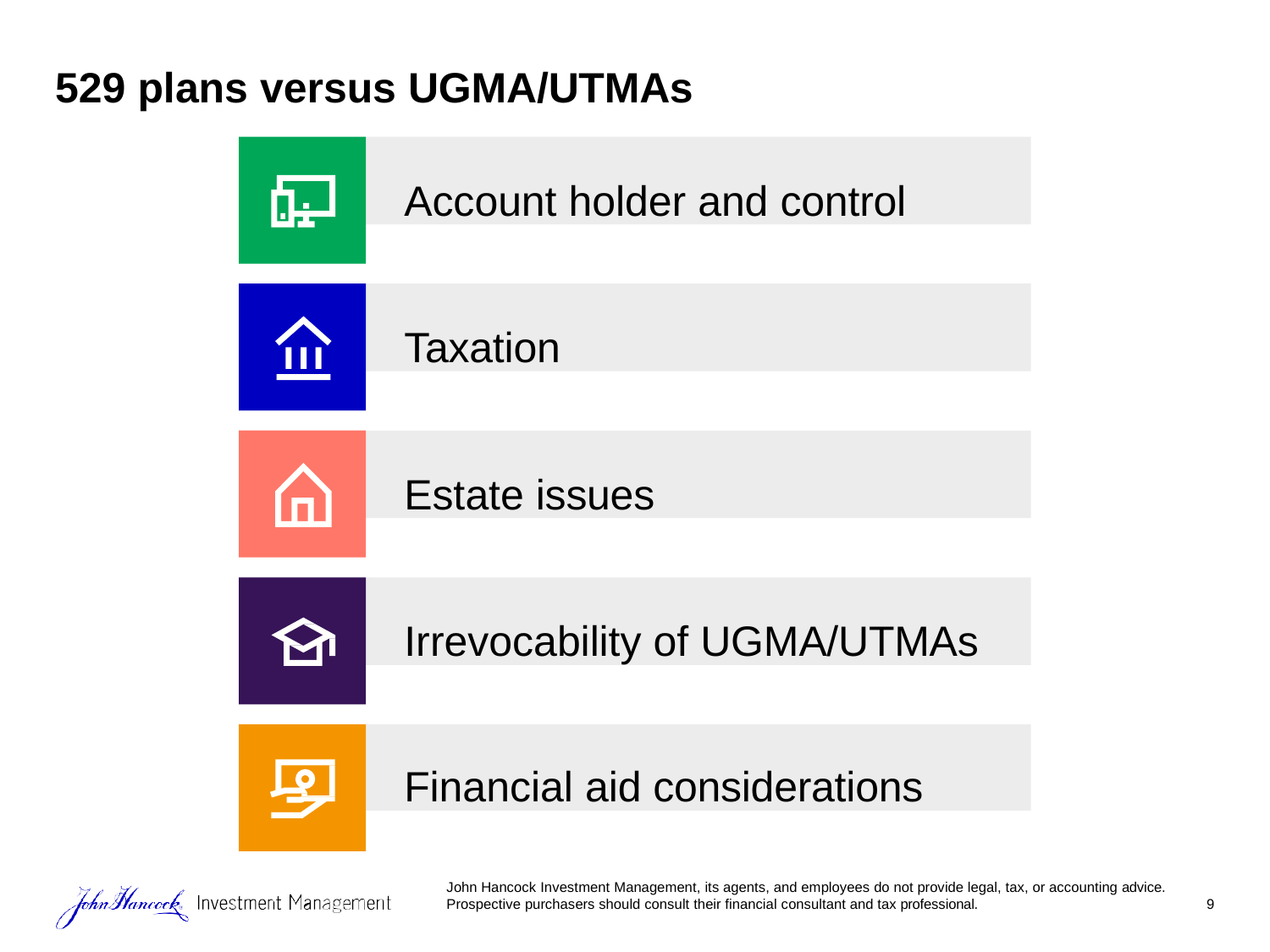

# 529 plans versus UGMA/UTMAs

Account holder and control

Taxation

Estate issues

Irrevocability of UGMA/UTMAs

Financial aid considerations
John Hancock Investment Management, its agents, and employees do not provide legal, tax, or accounting advice. Prospective purchasers should consult their financial consultant and tax professional.
9